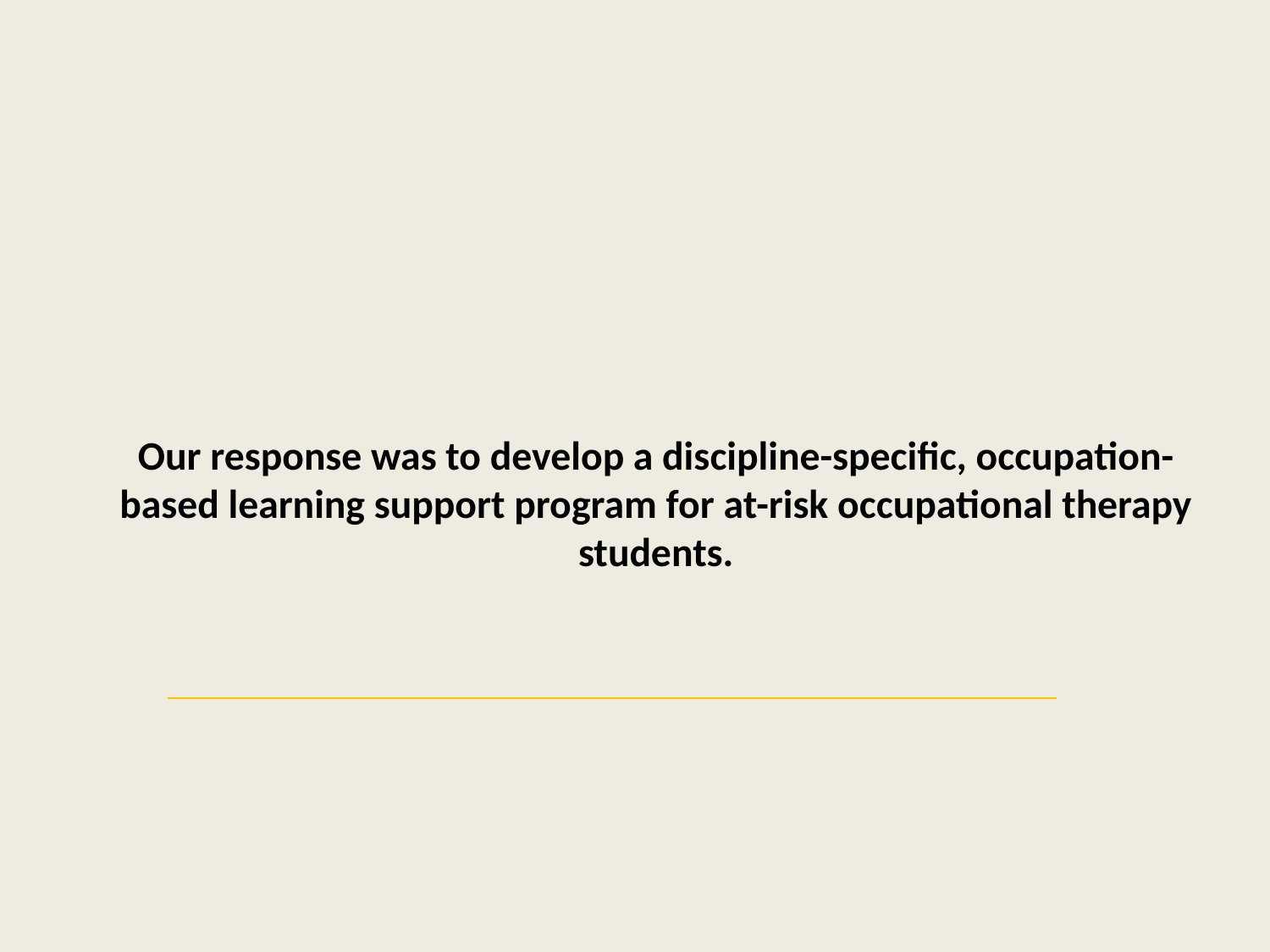

# Our response was to develop a discipline-specific, occupation-based learning support program for at-risk occupational therapy students.